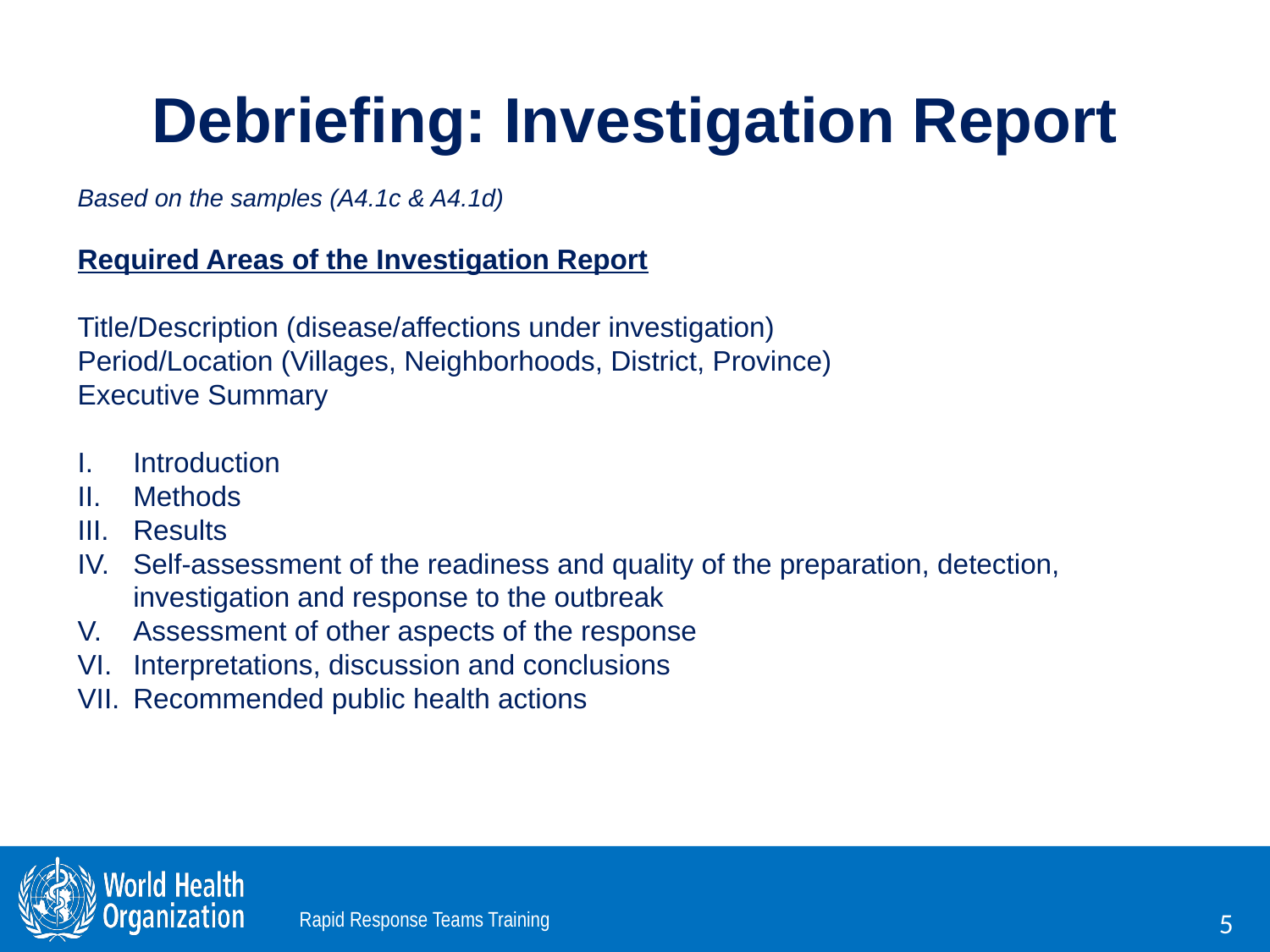

# Debriefing: Investigation Report
Based on the samples (A4.1c & A4.1d)

Required Areas of the Investigation Report

Title/Description (disease/affections under investigation)
Period/Location (Villages, Neighborhoods, District, Province)
Executive Summary

Introduction
Methods
Results
Self-assessment of the readiness and quality of the preparation, detection, investigation and response to the outbreak
Assessment of other aspects of the response
Interpretations, discussion and conclusions
Recommended public health actions